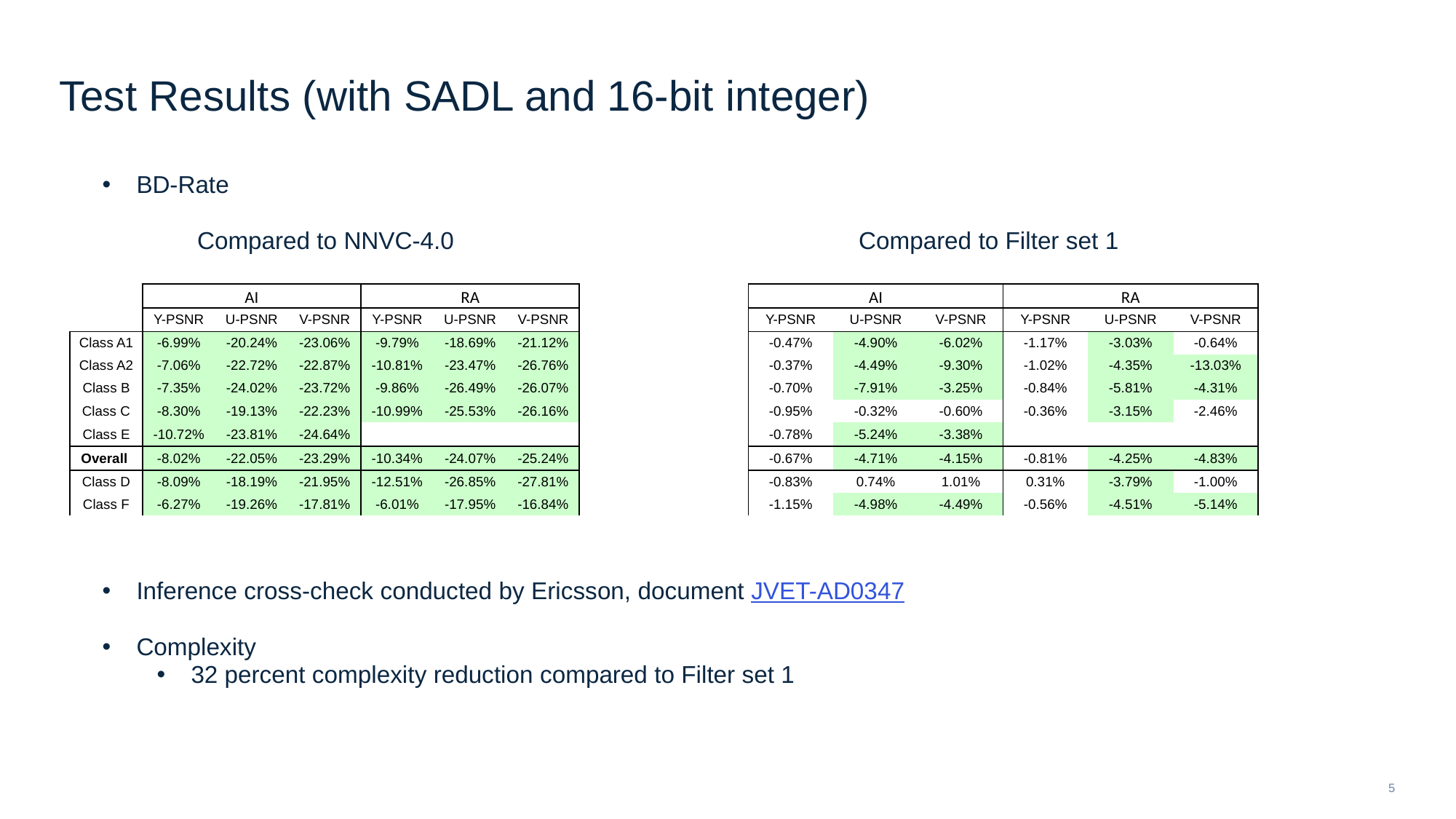

# Test Results (with SADL and 16-bit integer)
BD-Rate
Compared to NNVC-4.0

Compared to Filter set 1

|  | AI |  |  | RA |  |  |
| --- | --- | --- | --- | --- | --- | --- |
|  | Y-PSNR | U-PSNR | V-PSNR | Y-PSNR | U-PSNR | V-PSNR |
| Class A1 | -6.99% | -20.24% | -23.06% | -9.79% | -18.69% | -21.12% |
| Class A2 | -7.06% | -22.72% | -22.87% | -10.81% | -23.47% | -26.76% |
| Class B | -7.35% | -24.02% | -23.72% | -9.86% | -26.49% | -26.07% |
| Class C | -8.30% | -19.13% | -22.23% | -10.99% | -25.53% | -26.16% |
| Class E | -10.72% | -23.81% | -24.64% |  |  |  |
| Overall | -8.02% | -22.05% | -23.29% | -10.34% | -24.07% | -25.24% |
| Class D | -8.09% | -18.19% | -21.95% | -12.51% | -26.85% | -27.81% |
| Class F | -6.27% | -19.26% | -17.81% | -6.01% | -17.95% | -16.84% |
| AI |  |  | RA |  |  |
| --- | --- | --- | --- | --- | --- |
| Y-PSNR | U-PSNR | V-PSNR | Y-PSNR | U-PSNR | V-PSNR |
| -0.47% | -4.90% | -6.02% | -1.17% | -3.03% | -0.64% |
| -0.37% | -4.49% | -9.30% | -1.02% | -4.35% | -13.03% |
| -0.70% | -7.91% | -3.25% | -0.84% | -5.81% | -4.31% |
| -0.95% | -0.32% | -0.60% | -0.36% | -3.15% | -2.46% |
| -0.78% | -5.24% | -3.38% |  |  |  |
| -0.67% | -4.71% | -4.15% | -0.81% | -4.25% | -4.83% |
| -0.83% | 0.74% | 1.01% | 0.31% | -3.79% | -1.00% |
| -1.15% | -4.98% | -4.49% | -0.56% | -4.51% | -5.14% |
Inference cross-check conducted by Ericsson, document JVET-AD0347

Complexity
32 percent complexity reduction compared to Filter set 1